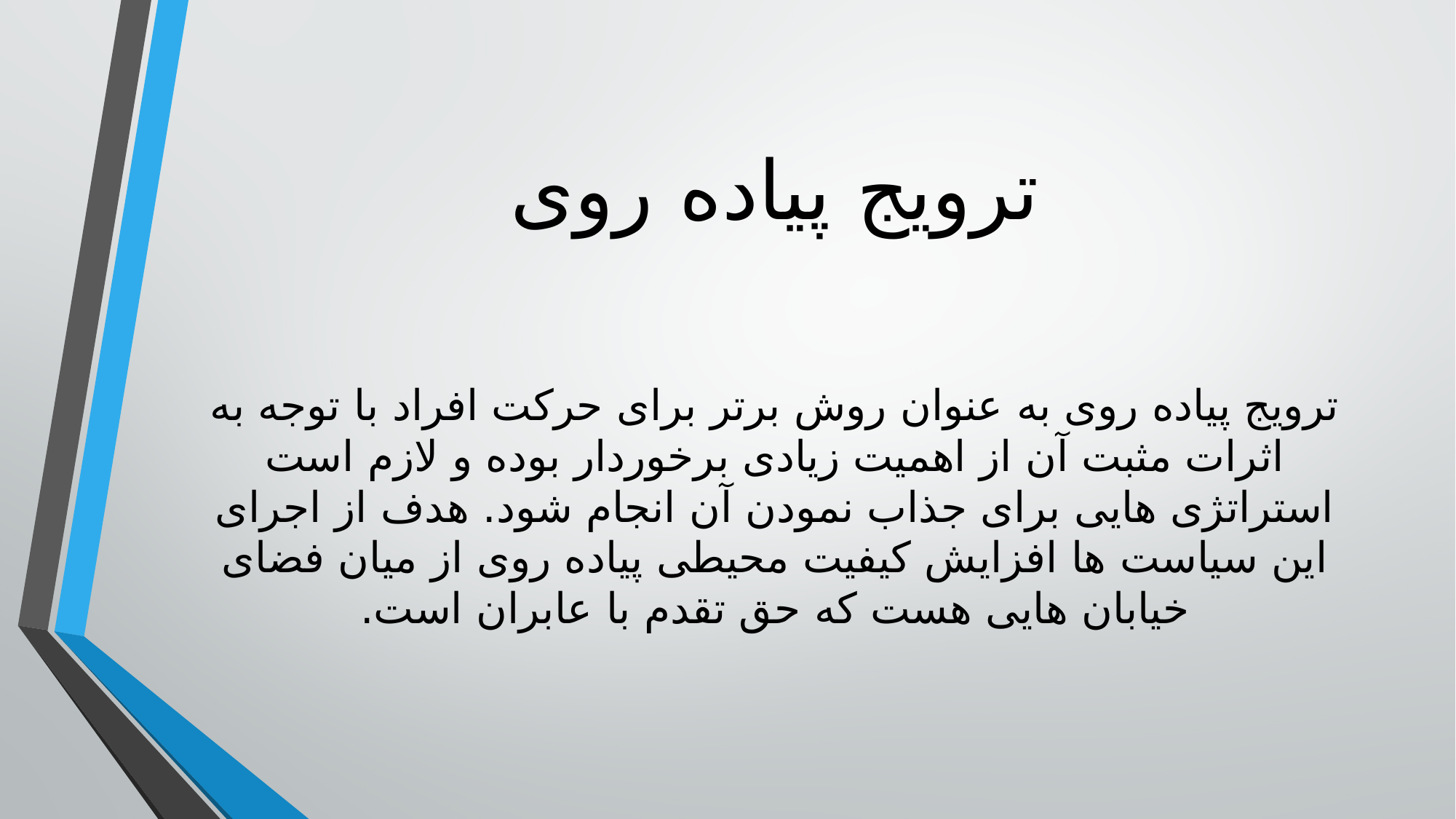

# ترویج پیاده روی
ترویج پیاده روی به عنوان روش برتر برای حرکت افراد با توجه به اثرات مثبت آن از اهمیت زیادی برخوردار بوده و لازم است استراتژی هایی برای جذاب نمودن آن انجام شود. هدف از اجرای این سیاست ها افزایش کیفیت محیطی پیاده روی از میان فضای خیابان هایی هست که حق تقدم با عابران است.